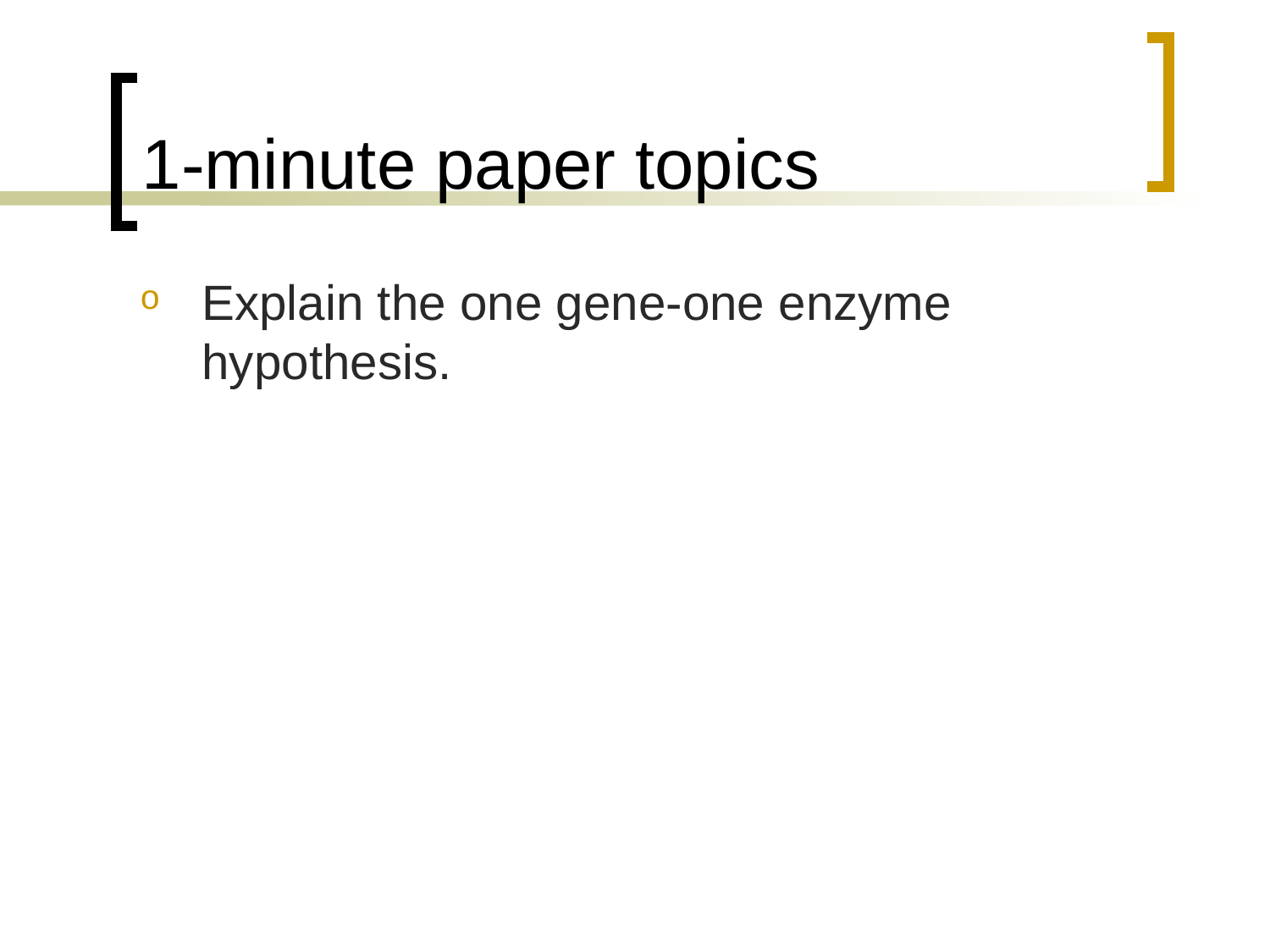

# 1-minute paper topics
Explain the one gene-one enzyme hypothesis.